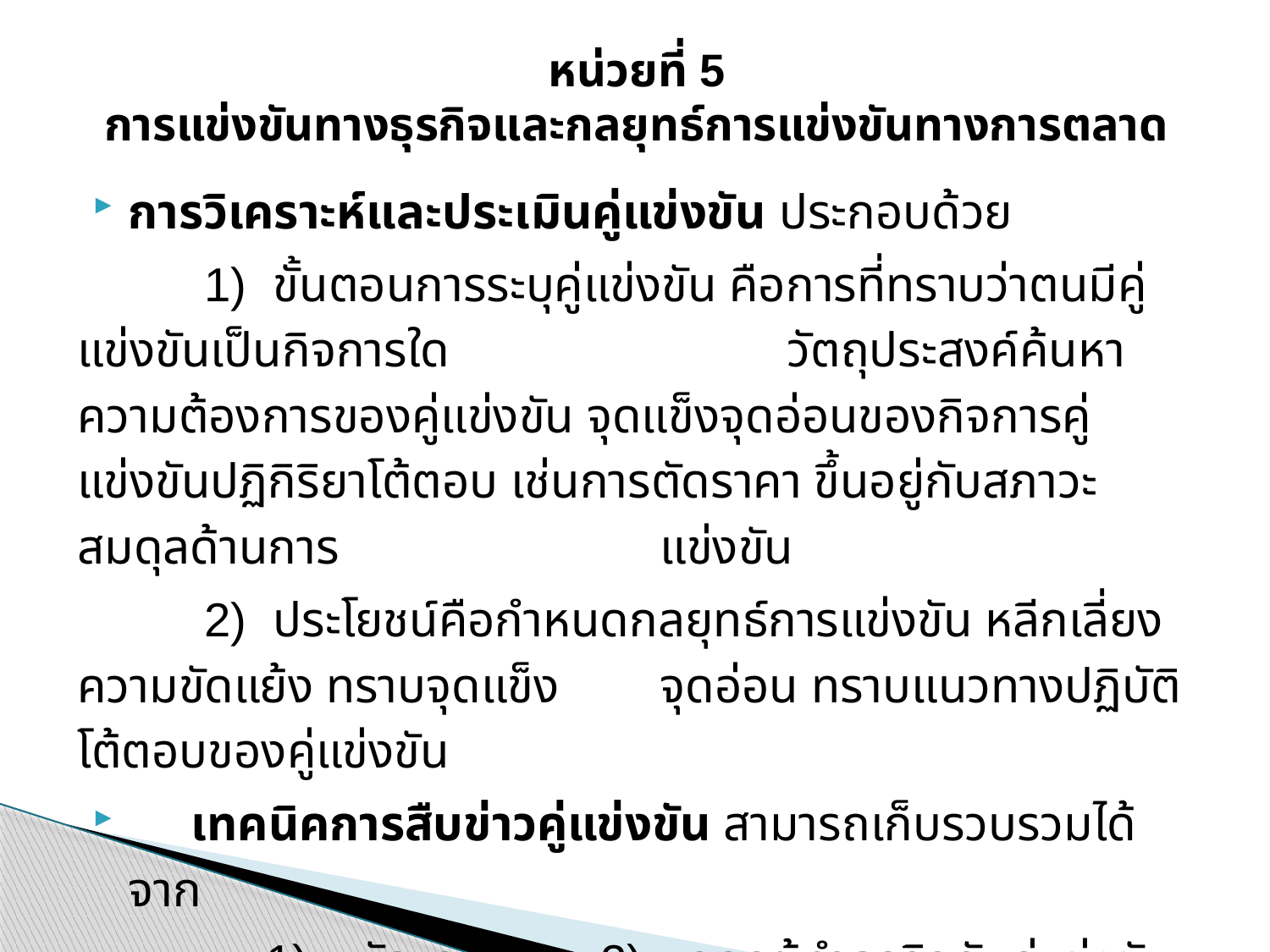

# หน่วยที่ 5 การแข่งขันทางธุรกิจและกลยุทธ์การแข่งขันทางการตลาด
การวิเคราะห์และประเมินคู่แข่งขัน ประกอบด้วย
	1)  ขั้นตอนการระบุคู่แข่งขัน คือการที่ทราบว่าตนมีคู่แข่งขันเป็นกิจการใด 	     	      วัตถุประสงค์ค้นหาความต้องการของคู่แข่งขัน จุดแข็งจุดอ่อนของกิจการคู่	      แข่งขันปฏิกิริยาโต้ตอบ เช่นการตัดราคา ขึ้นอยู่กับสภาวะสมดุลด้านการ	     	      แข่งขัน
	2)  ประโยชน์คือกำหนดกลยุทธ์การแข่งขัน หลีกเลี่ยงความขัดแย้ง ทราบจุดแข็ง	      จุดอ่อน ทราบแนวทางปฏิบัติโต้ตอบของคู่แข่งขัน
	เทคนิคการสืบข่าวคู่แข่งขัน สามารถเก็บรวบรวมได้จาก
             1) พนักงาน 	2) บุคคลผู้ทำธุรกิจกับคู่แข่งขัน 	3) สื่อมวลชน
	        4) การเฝ้าสังเกต       5) จากการวิเคราะห์